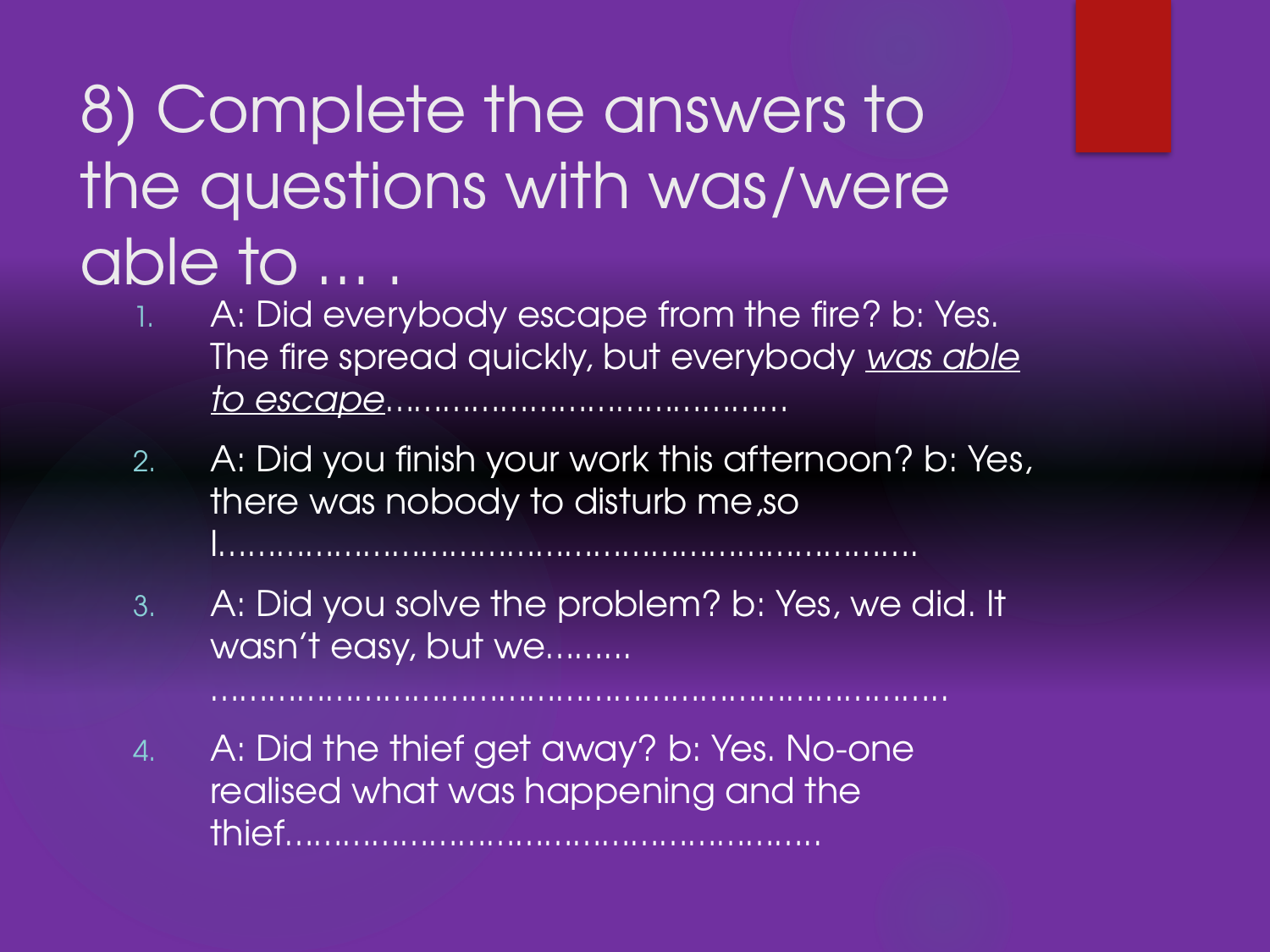

# 8) Complete the answers to the questions with was/were able to … .
A: Did everybody escape from the fire? b: Yes. The fire spread quickly, but everybody was able to escape……………………………………
A: Did you finish your work this afternoon? b: Yes, there was nobody to disturb me,so I……………………………………………………………….
A: Did you solve the problem? b: Yes, we did. It wasn’t easy, but we……...…………………………………………………………………..
A: Did the thief get away? b: Yes. No-one realised what was happening and the thief………………………………………………..